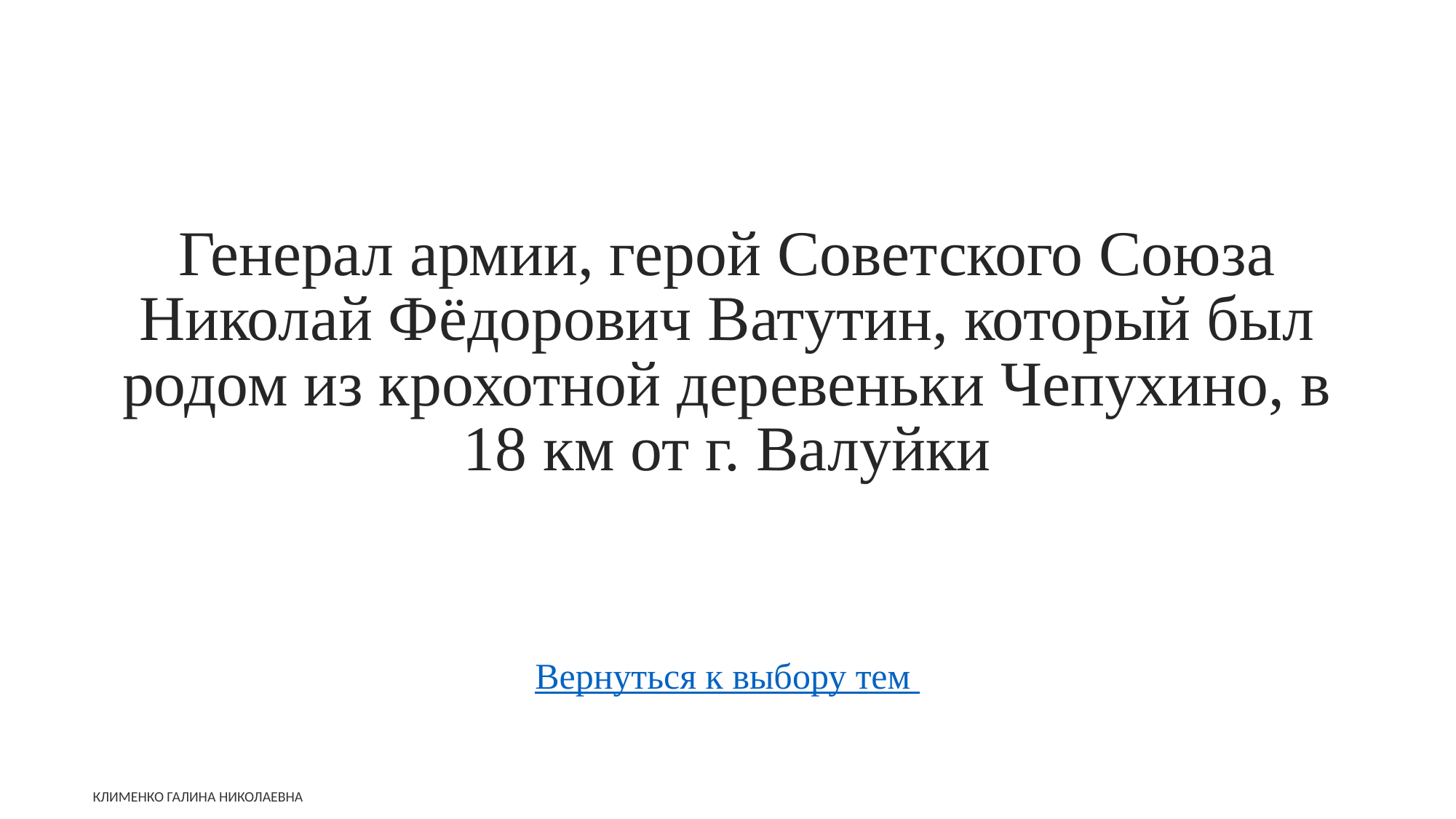

Генерал армии, герой Советского Союза Николай Фёдорович Ватутин, который был родом из крохотной деревеньки Чепухино, в 18 км от г. Валуйки
Вернуться к выбору тем
Клименко Галина Николаевна